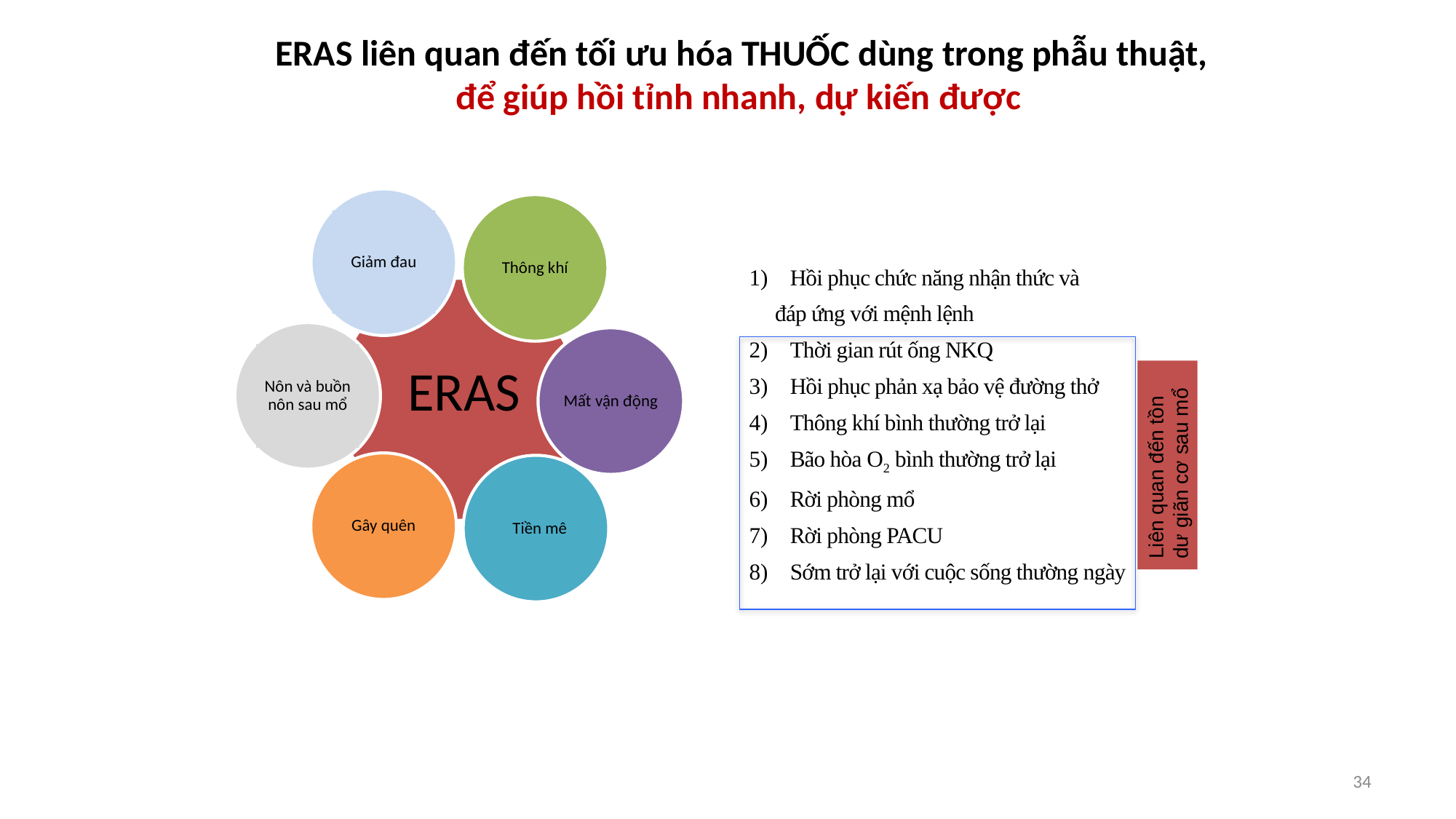

# ERAS liên quan đến tối ưu hóa THUỐC dùng trong phẫu thuật, để giúp hồi tỉnh nhanh, dự kiến được

Hồi phục chức năng nhận thức và
     đáp ứng với mệnh lệnh
Thời gian rút ống NKQ
Hồi phục phản xạ bảo vệ đường thở
Thông khí bình thường trở lại
Bão hòa O2 bình thường trở lại
Rời phòng mổ
Rời phòng PACU
Sớm trở lại với cuộc sống thường ngày

Giảm đau

Thông khí

ERAS

Nôn và buồn nôn sau mổ

Mất vận động

Liên quan đến tồn dư giãn cơ sau mổ

Gây quên

Tiền mê
34